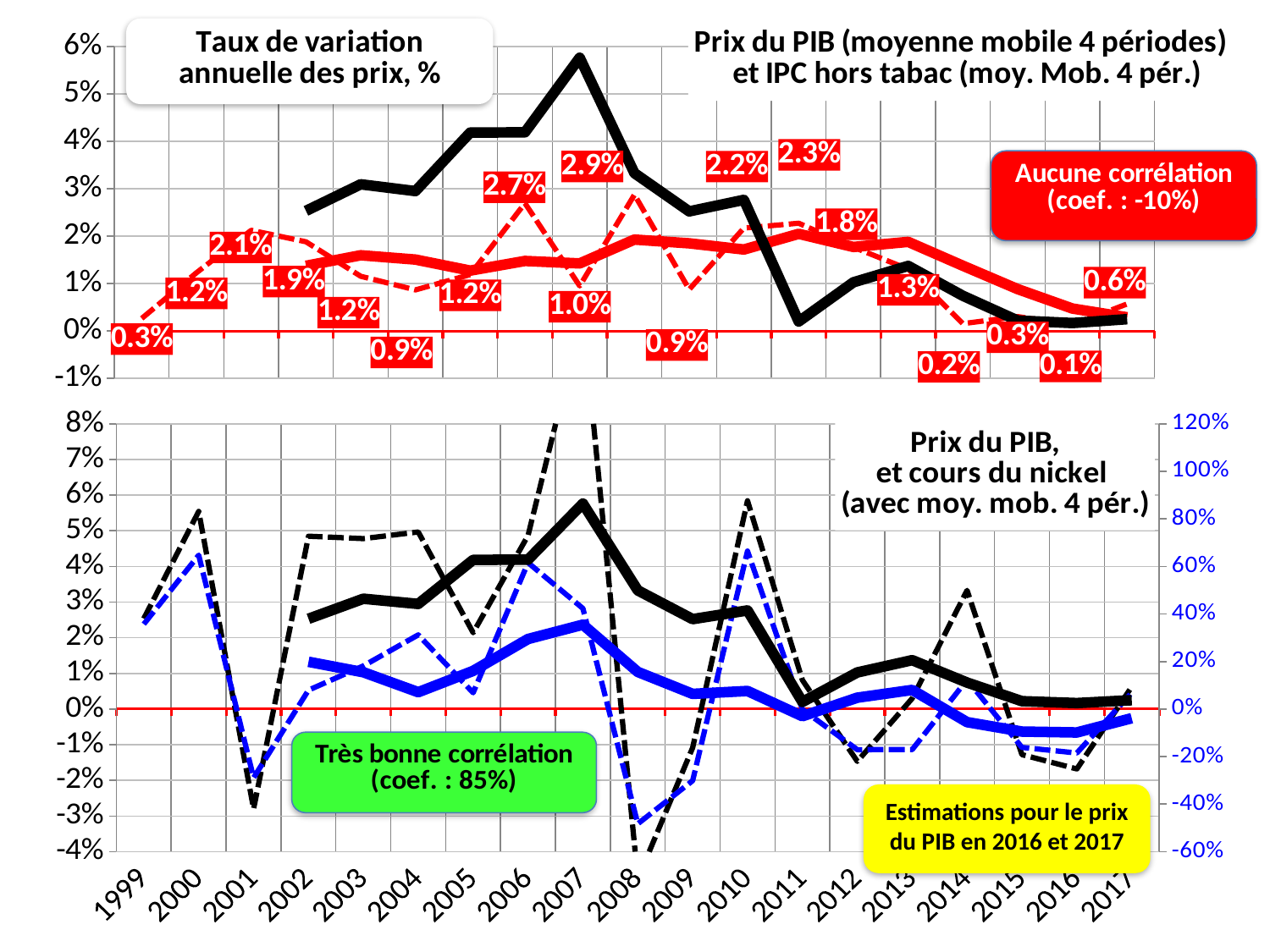

### Chart: Prix du PIB (moyenne mobile 4 périodes)
et IPC hors tabac (moy. Mob. 4 pér.)

| Category | IPC  | Prix PIB |
|---|---|---|
| 1999.0 | 0.00264542281501123 | 0.0253880998668825 |
| 2000.0 | 0.0122792937399681 | 0.0554417388589712 |
| 2001.0 | 0.0212380084040278 | -0.0279863147605083 |
| 2002.0 | 0.0188166564771415 | 0.0484793472319827 |
| 2003.0 | 0.0115443963957098 | 0.0478116147984244 |
| 2004.0 | 0.00867247970771578 | 0.049672762271415 |
| 2005.0 | 0.0118933149114537 | 0.0214092664092662 |
| 2006.0 | 0.0269482346646002 | 0.0486849574266794 |
| 2007.0 | 0.00950464451910804 | 0.110754029163469 |
| 2008.0 | 0.0287438151852775 | -0.047697630030221 |
| 2009.0 | 0.00876282417259211 | -0.010837168850713 |
| 2010.0 | 0.0217124726664668 | 0.058426377901214 |
| 2011.0 | 0.0227198334830083 | 0.00812003868508992 |
| 2012.0 | 0.0176768920183172 | -0.0146566478283514 |
| 2013.0 | 0.0130556093155278 | 0.00297921596480899 |
| 2014.0 | 0.001552214094104 | 0.0332800378989755 |
| 2015.0 | 0.00304398276930895 | -0.0127835865062144 |
| 2016.0 | 0.00129154946317511 | -0.0167919345534082 |
| 2017.0 | 0.0057 | 0.00626707267581311 |

### Chart: Prix du PIB,
et cours du nickel
(avec moy. mob. 4 pér.)

| Category | Prix PIB | Cours Ni  |
|---|---|---|
| 1999.0 | 0.0253880998668825 | 0.357464484757223 |
| 2000.0 | 0.0554417388589712 | 0.647513951591892 |
| 2001.0 | -0.0279863147605083 | -0.289242587767903 |
| 2002.0 | 0.0484793472319827 | 0.079629007800547 |
| 2003.0 | 0.0478116147984244 | 0.181633302623507 |
| 2004.0 | 0.049672762271415 | 0.3120836068627 |
| 2005.0 | 0.0214092664092662 | 0.068450033619085 |
| 2006.0 | 0.0486849574266794 | 0.615889060428813 |
| 2007.0 | 0.110754029163469 | 0.423523291175917 |
| 2008.0 | -0.047697630030221 | -0.482581887945801 |
| 2009.0 | -0.010837168850713 | -0.301190489170876 |
| 2010.0 | 0.058426377901214 | 0.664583784756846 |
| 2011.0 | 0.00812003868508992 | -0.0014038958418161 |
| 2012.0 | -0.0146566478283514 | -0.17070281298577 |
| 2013.0 | 0.00297921596480899 | -0.1704436372268 |
| 2014.0 | 0.0332800378989755 | 0.123080425673309 |
| 2015.0 | -0.0127835865062144 | -0.161189847617985 |
| 2016.0 | -0.0167919345534082 | -0.18471128008749 |
| 2017.0 | 0.00626707267581311 | 0.0689377994339442 |
Estimations pour le prix du PIB en 2016 et 2017